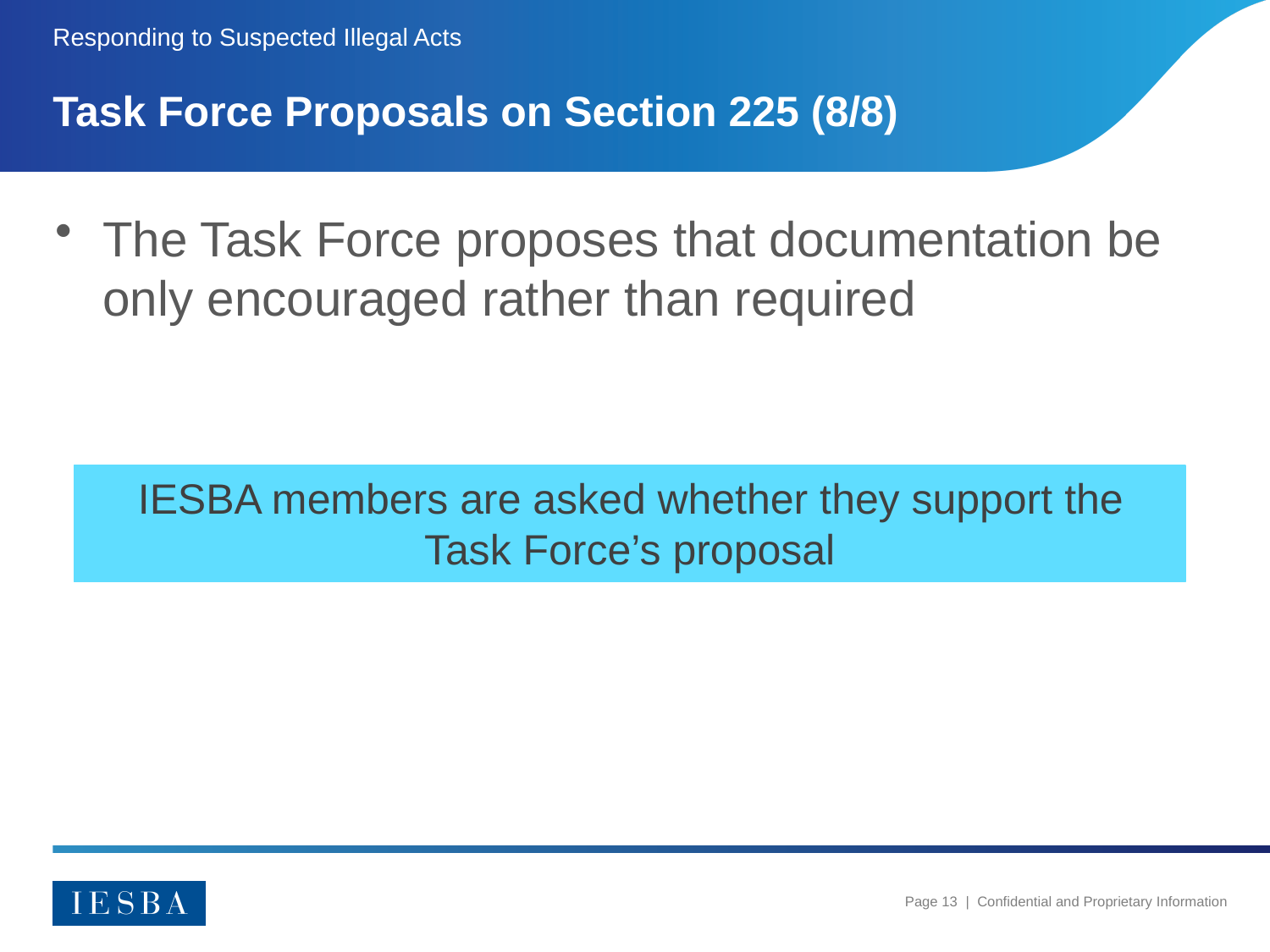

Responding to Suspected Illegal Acts

# Task Force Proposals on Section 225 (8/8)
The Task Force proposes that documentation be only encouraged rather than required
IESBA members are asked whether they support the Task Force’s proposal